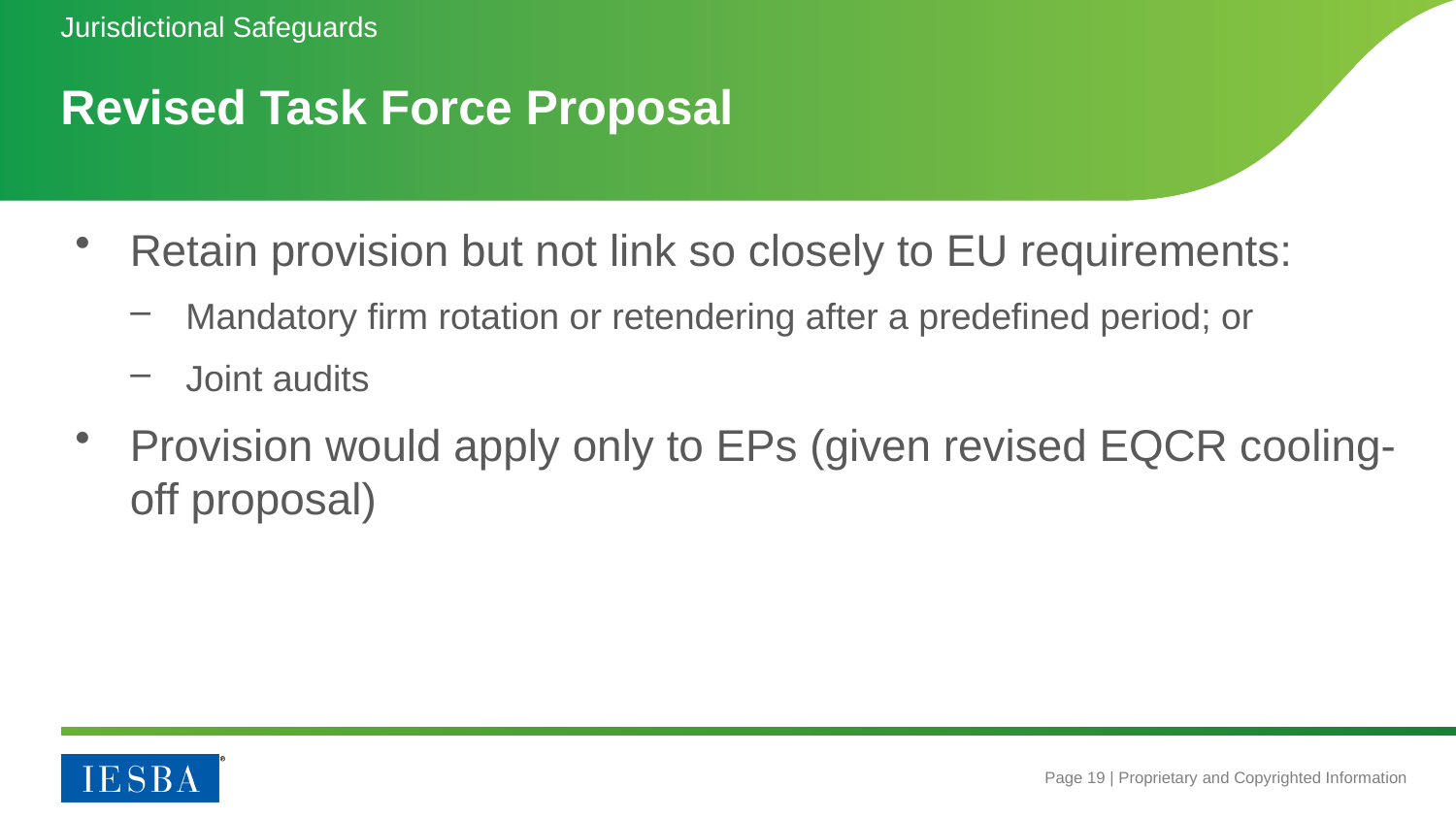

Jurisdictional Safeguards
# Revised Task Force Proposal
Retain provision but not link so closely to EU requirements:
Mandatory firm rotation or retendering after a predefined period; or
Joint audits
Provision would apply only to EPs (given revised EQCR cooling-off proposal)